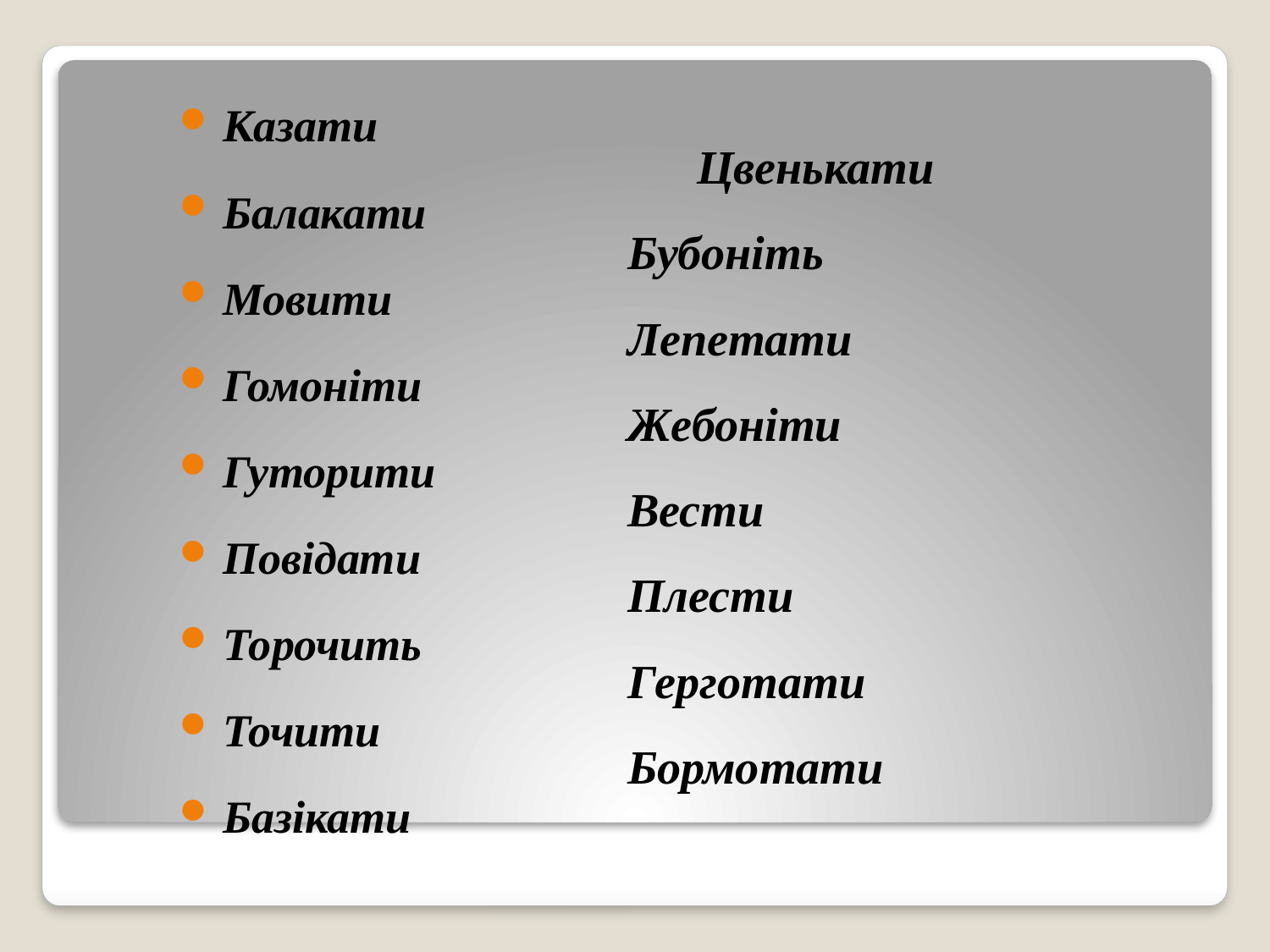

Казати
Балакати
Мовити
Гомоніти
Гуторити
Повідати
Торочить
Точити
Базікати

# Цвенькати Бубоніть Лепетати Жебоніти Вести Плести Герготати Бормотати